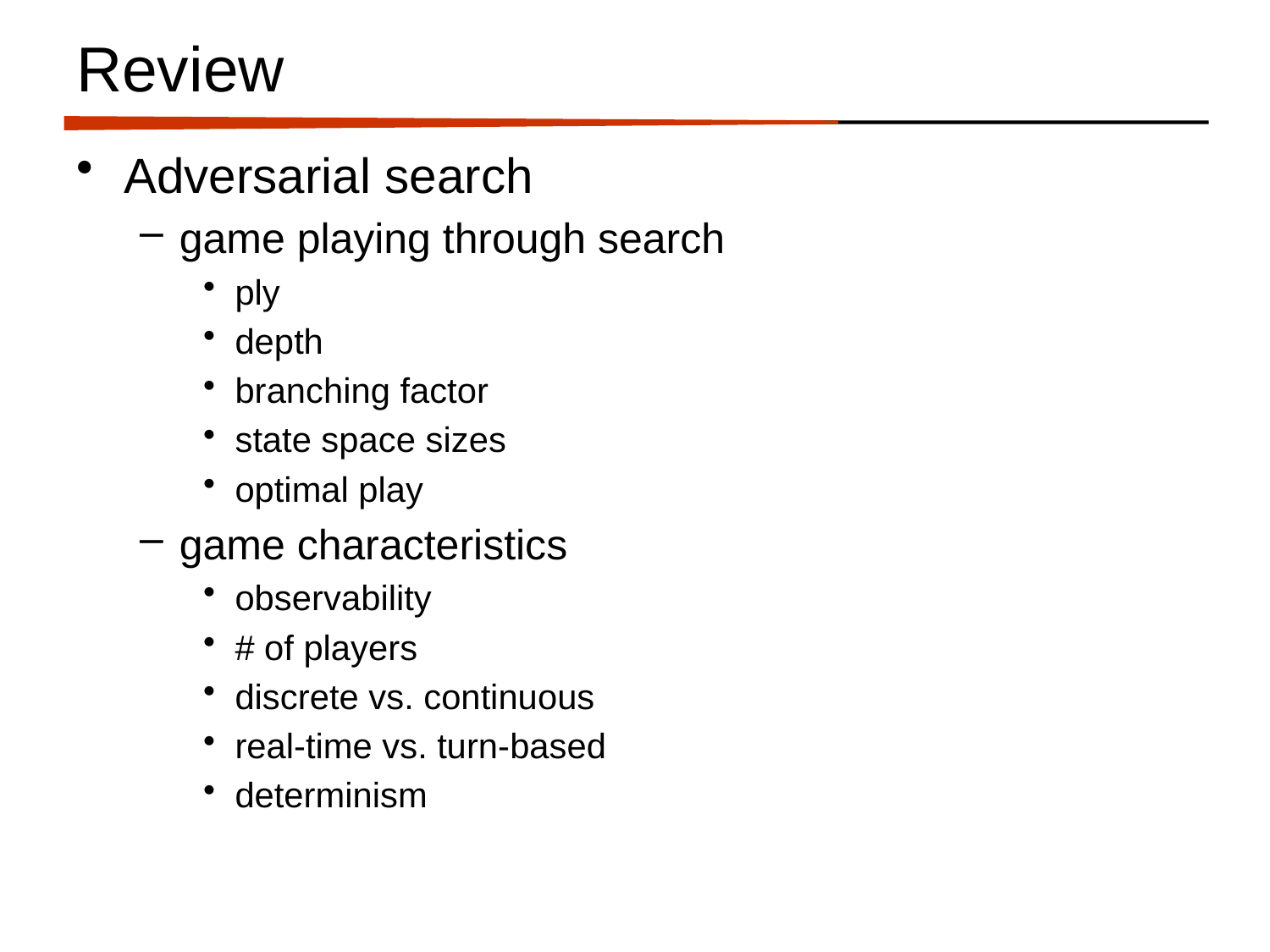

# Review
Adversarial search
game playing through search
ply
depth
branching factor
state space sizes
optimal play
game characteristics
observability
# of players
discrete vs. continuous
real-time vs. turn-based
determinism